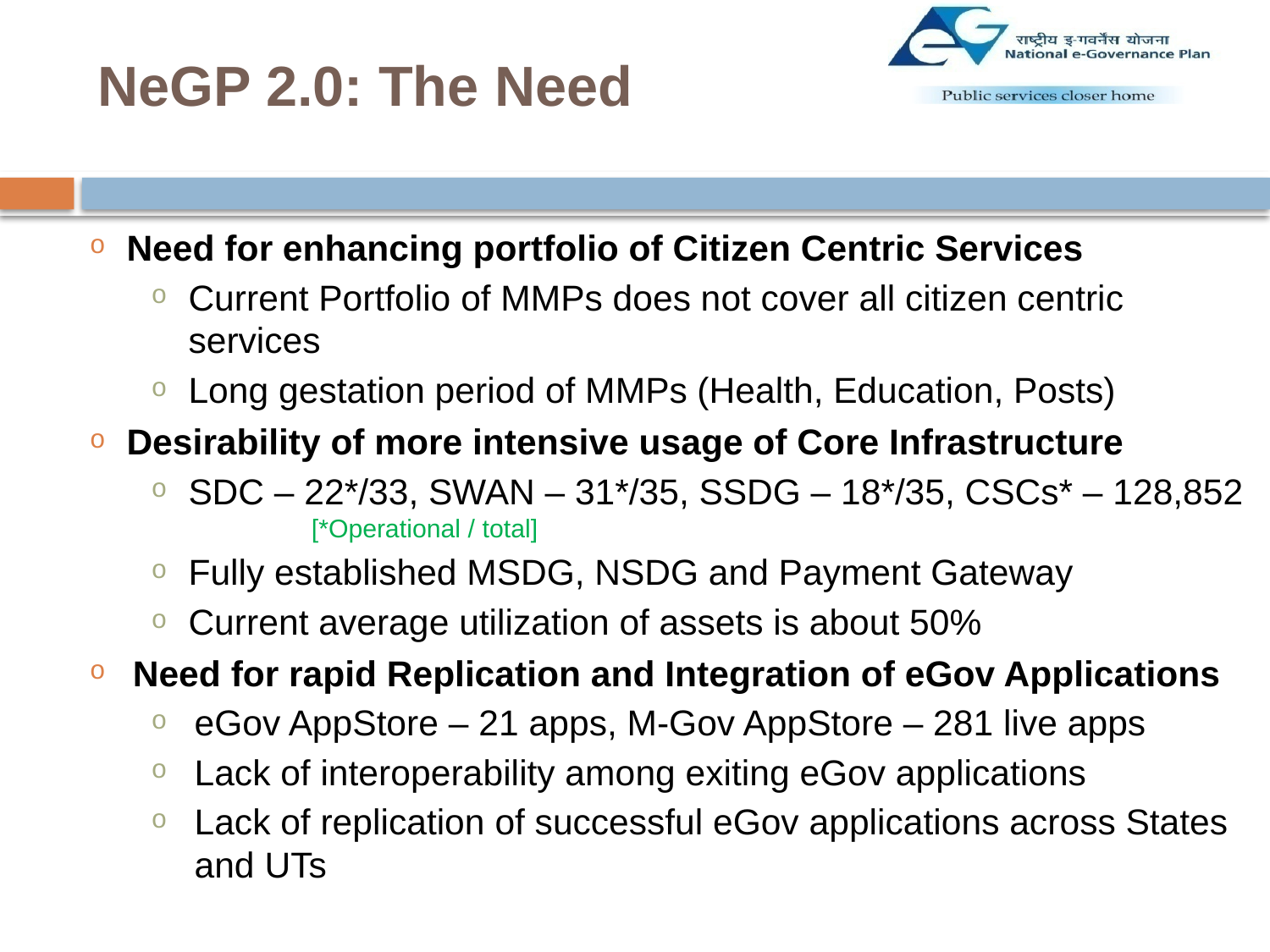

NeGP 2.0: The Need
Need for enhancing portfolio of Citizen Centric Services
Current Portfolio of MMPs does not cover all citizen centric services
Long gestation period of MMPs (Health, Education, Posts)
Desirability of more intensive usage of Core Infrastructure
SDC – 22*/33, SWAN – 31*/35, SSDG – 18*/35, CSCs* – 128,852 		[*Operational / total]
Fully established MSDG, NSDG and Payment Gateway
Current average utilization of assets is about 50%
Need for rapid Replication and Integration of eGov Applications
eGov AppStore – 21 apps, M-Gov AppStore – 281 live apps
Lack of interoperability among exiting eGov applications
Lack of replication of successful eGov applications across States and UTs